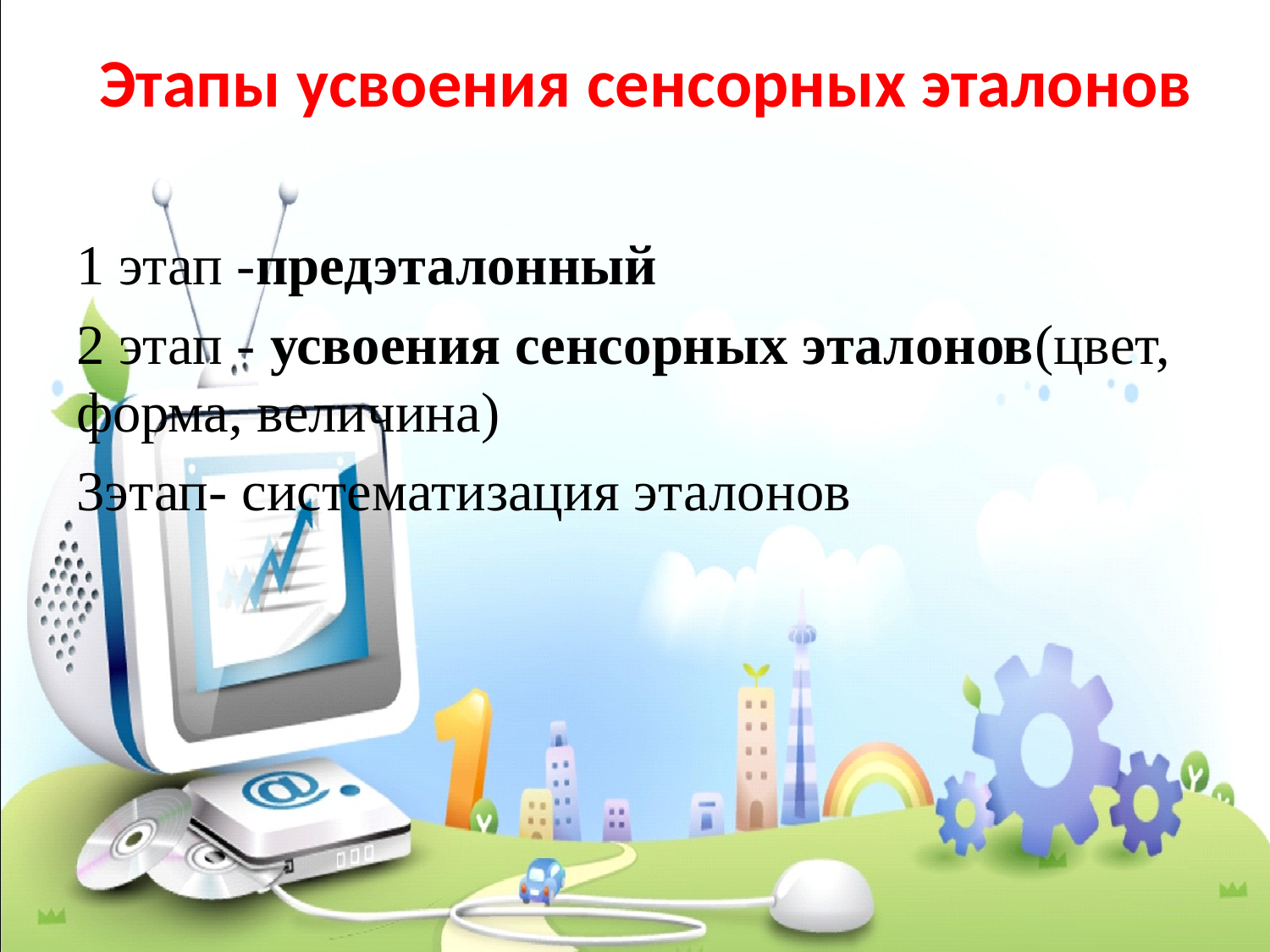

Этапы усвоения сенсорных эталонов
1 этап -предэталонный
2 этап - усвоения сенсорных эталонов(цвет, форма, величина)
3этап- систематизация эталонов